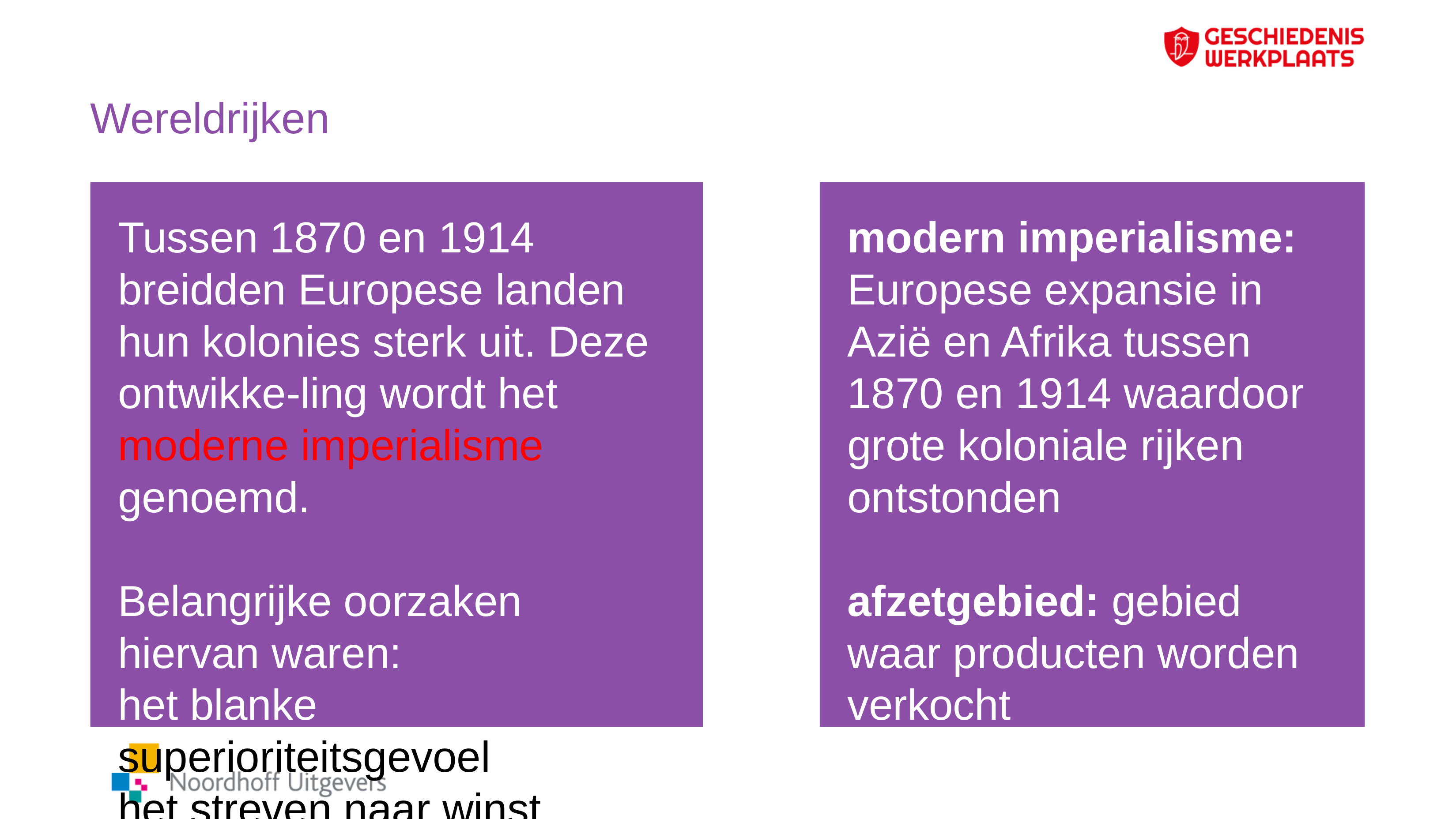

# Wereldrijken
Tussen 1870 en 1914 breidden Europese landen hun kolonies sterk uit. Deze ontwikke-ling wordt het moderne imperialisme genoemd.

Belangrijke oorzaken hiervan waren:
het blanke superioriteitsgevoel
het streven naar winst, ondernemers gebruikten kolonies voor grondstoffen en als afzetgebied
de industriële revolutie

modern imperialisme: Europese expansie in Azië en Afrika tussen 1870 en 1914 waardoor grote koloniale rijken ontstonden

afzetgebied: gebied waar producten worden verkocht